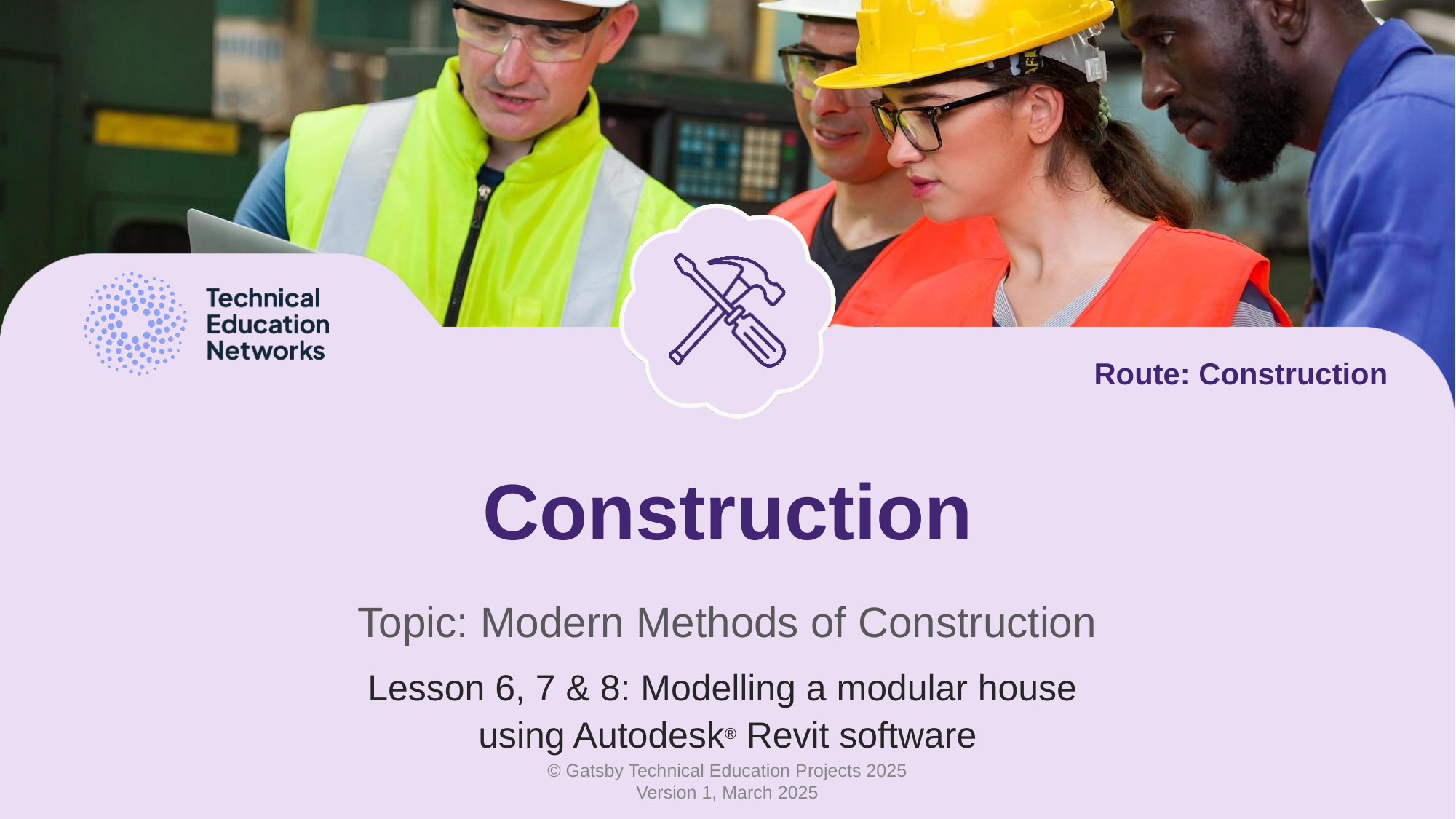

Route: Construction
# Construction
Topic: Modern Methods of Construction
Lesson 6, 7 & 8: Modelling a modular house
using Autodesk® Revit software